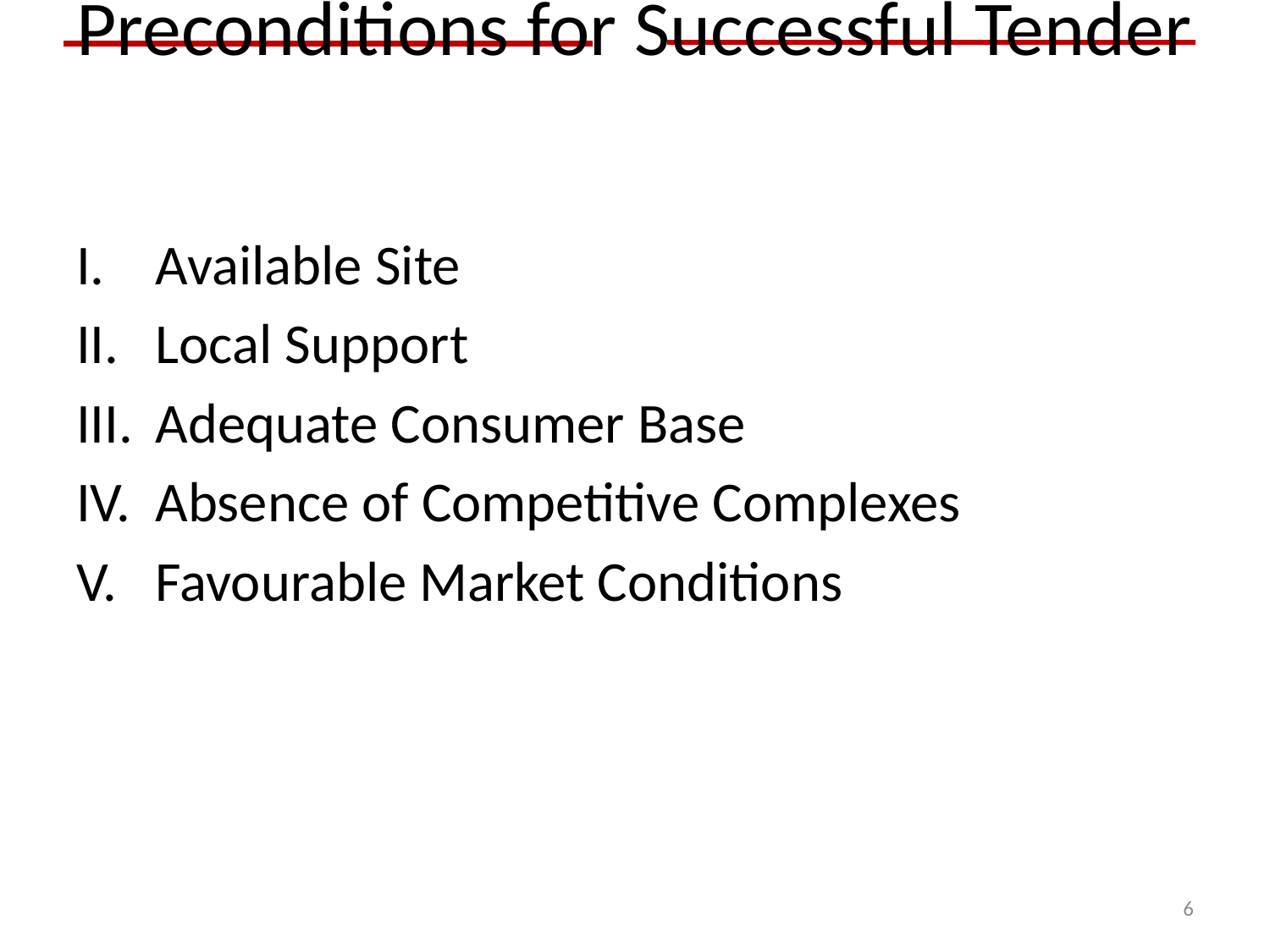

# Preconditions for Successful Tender
Available Site
Local Support
Adequate Consumer Base
Absence of Competitive Complexes
Favourable Market Conditions

6